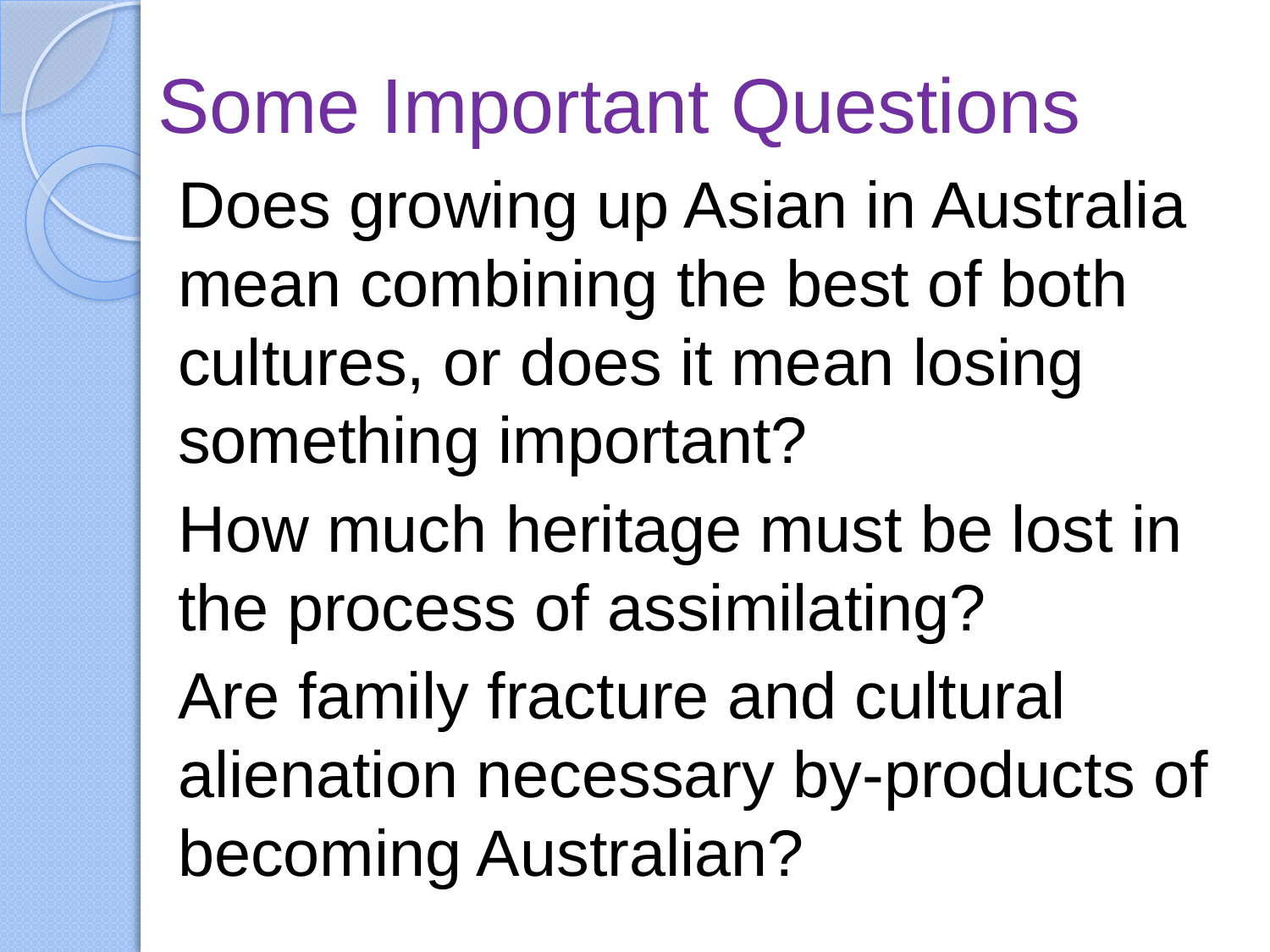

# Some Important Questions
Does growing up Asian in Australia mean combining the best of both cultures, or does it mean losing something important?
How much heritage must be lost in the process of assimilating?
Are family fracture and cultural alienation necessary by-products of becoming Australian?